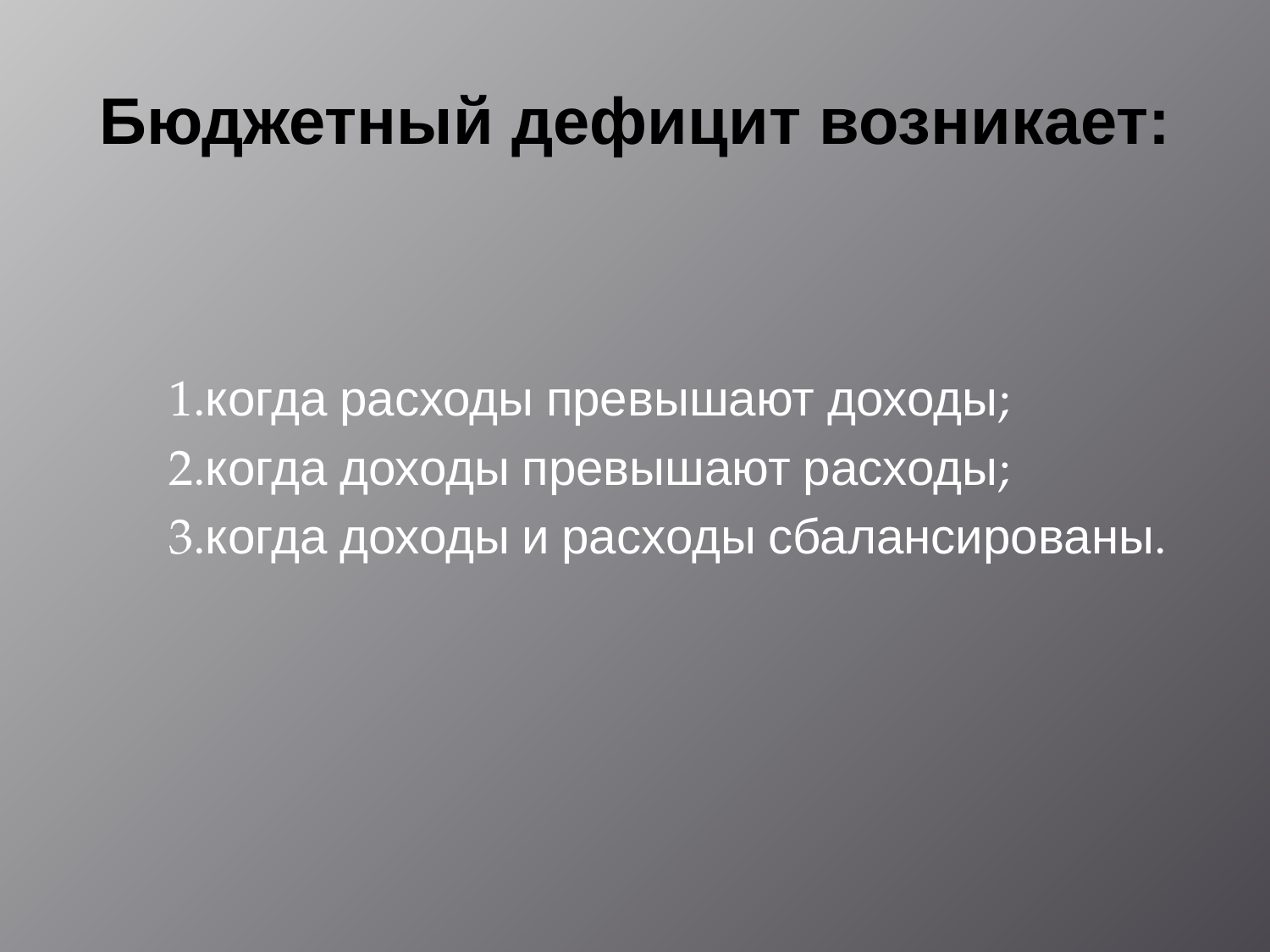

# Бюджетный дефицит возникает:

      1.когда расходы превышают доходы;
      2.когда доходы превышают расходы;
      3.когда доходы и расходы сбалансированы.